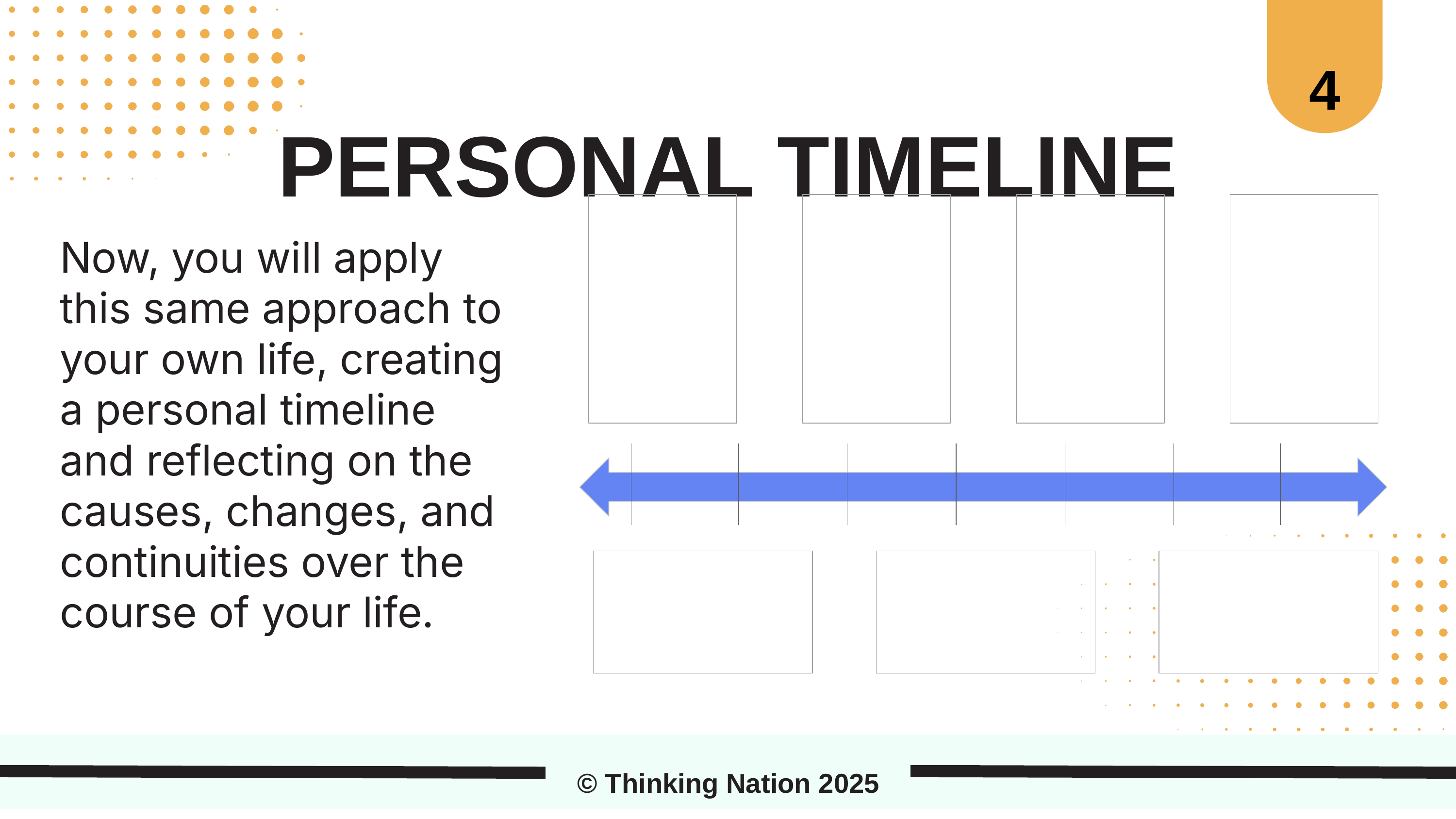

4
PERSONAL TIMELINE

Now, you will apply this same approach to your own life, creating a personal timeline and reflecting on the causes, changes, and continuities over the course of your life.

© Thinking Nation 2025